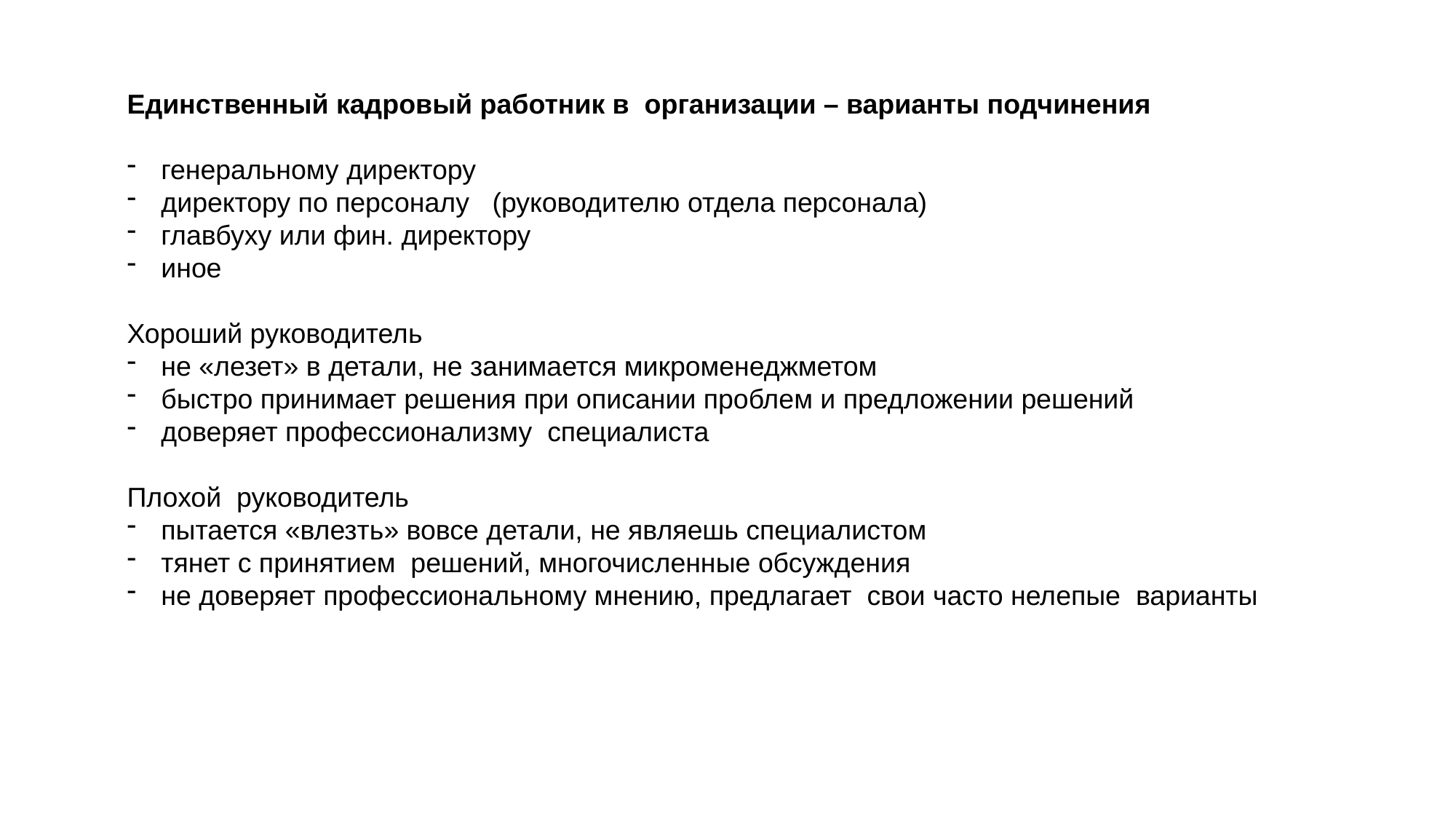

Единственный кадровый работник в  организации – варианты подчинения

генеральному директору
директору по персоналу   (руководителю отдела персонала)
главбуху или фин. директору
иное

Хороший руководитель
не «лезет» в детали, не занимается микроменеджметом
быстро принимает решения при описании проблем и предложении решений
доверяет профессионализму  специалиста

Плохой  руководитель
пытается «влезть» вовсе детали, не являешь специалистом
тянет с принятием  решений, многочисленные обсуждения
не доверяет профессиональному мнению, предлагает  свои часто нелепые  варианты

Дипломы